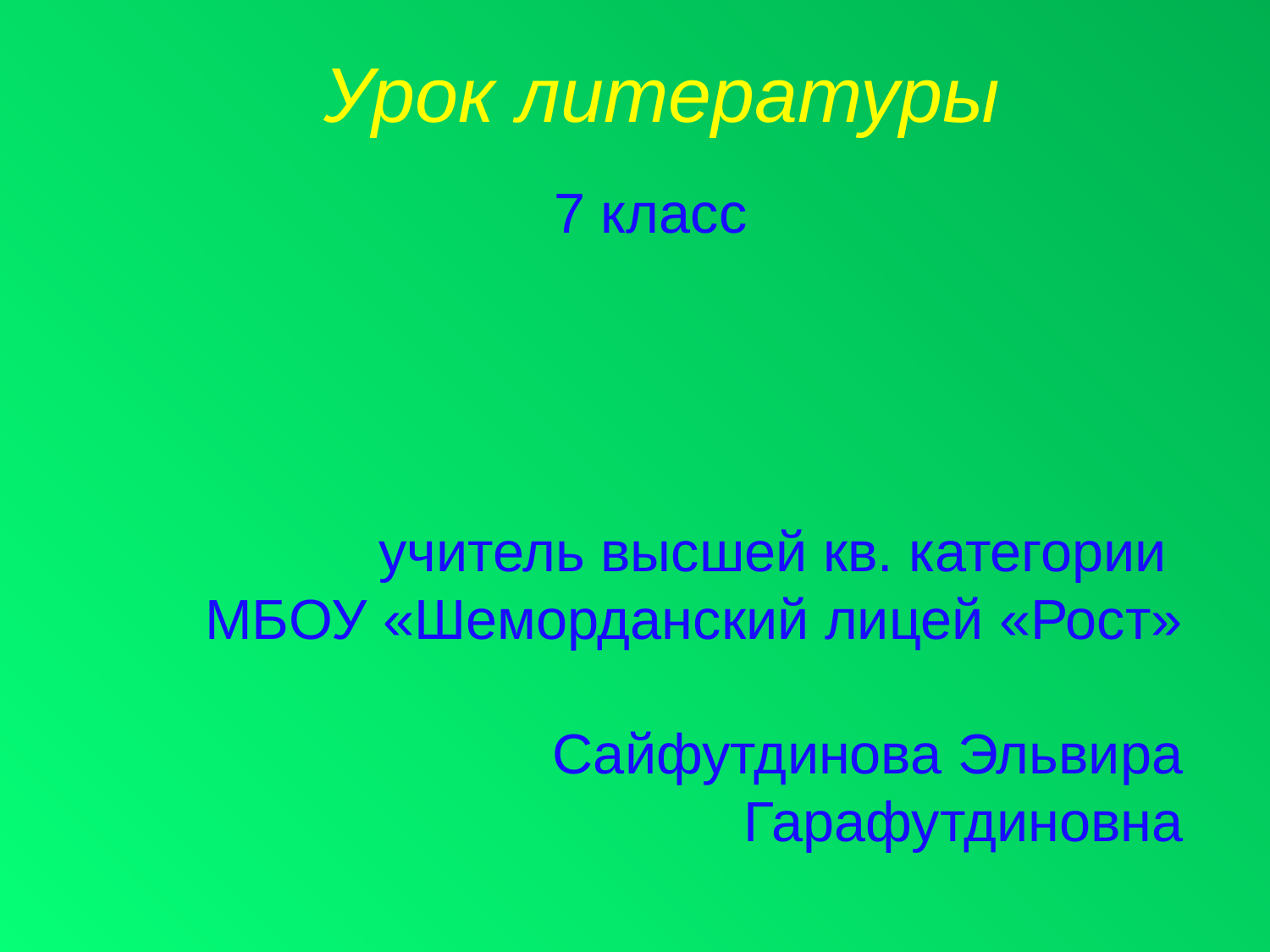

Урок литературы

7 класс

учитель высшей кв. категории
МБОУ «Шеморданский лицей «Рост»

Сайфутдинова Эльвира Гарафутдиновна